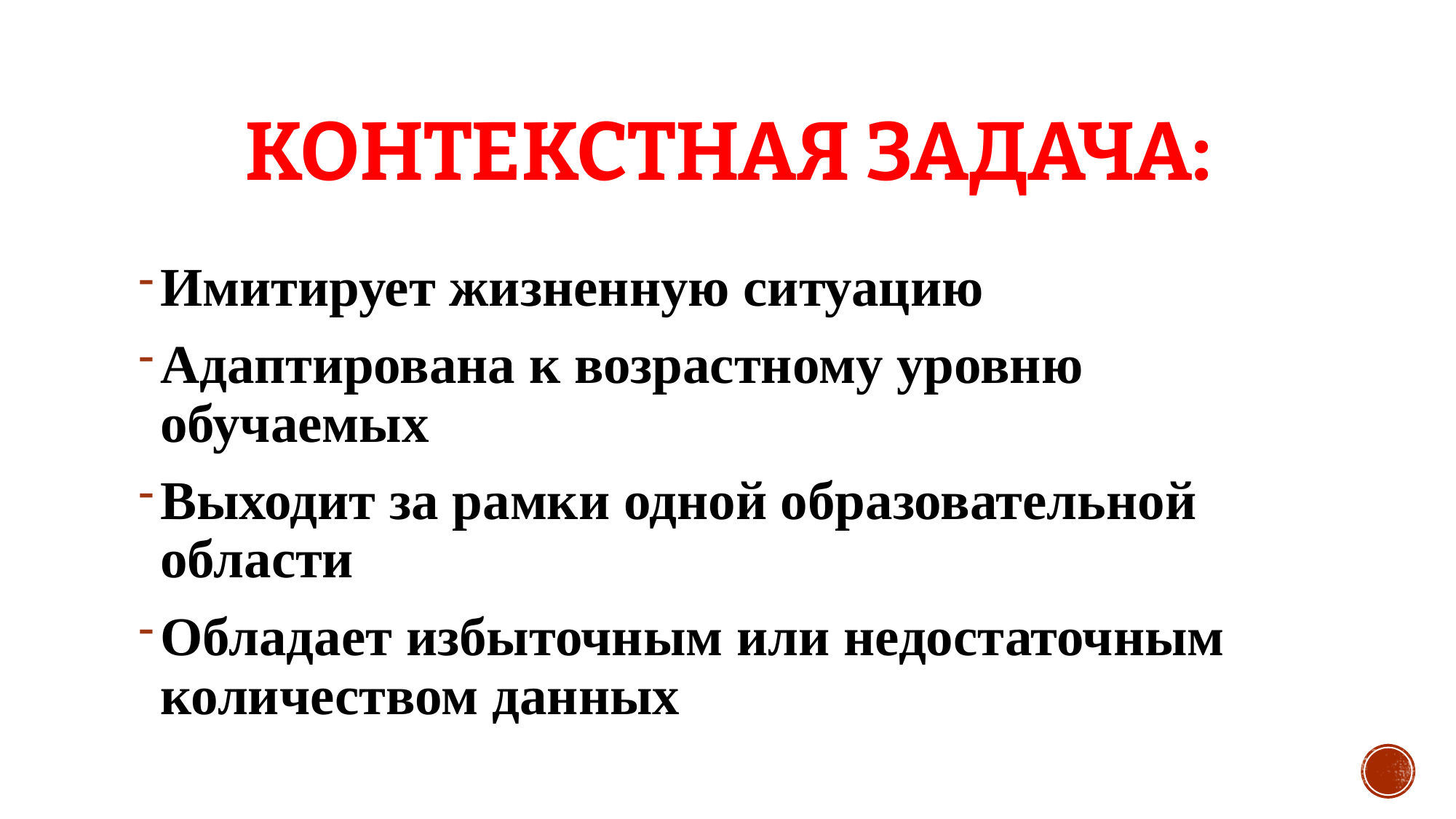

# Контекстная задача:
Имитирует жизненную ситуацию
Адаптирована к возрастному уровню обучаемых
Выходит за рамки одной образовательной области
Обладает избыточным или недостаточным количеством данных